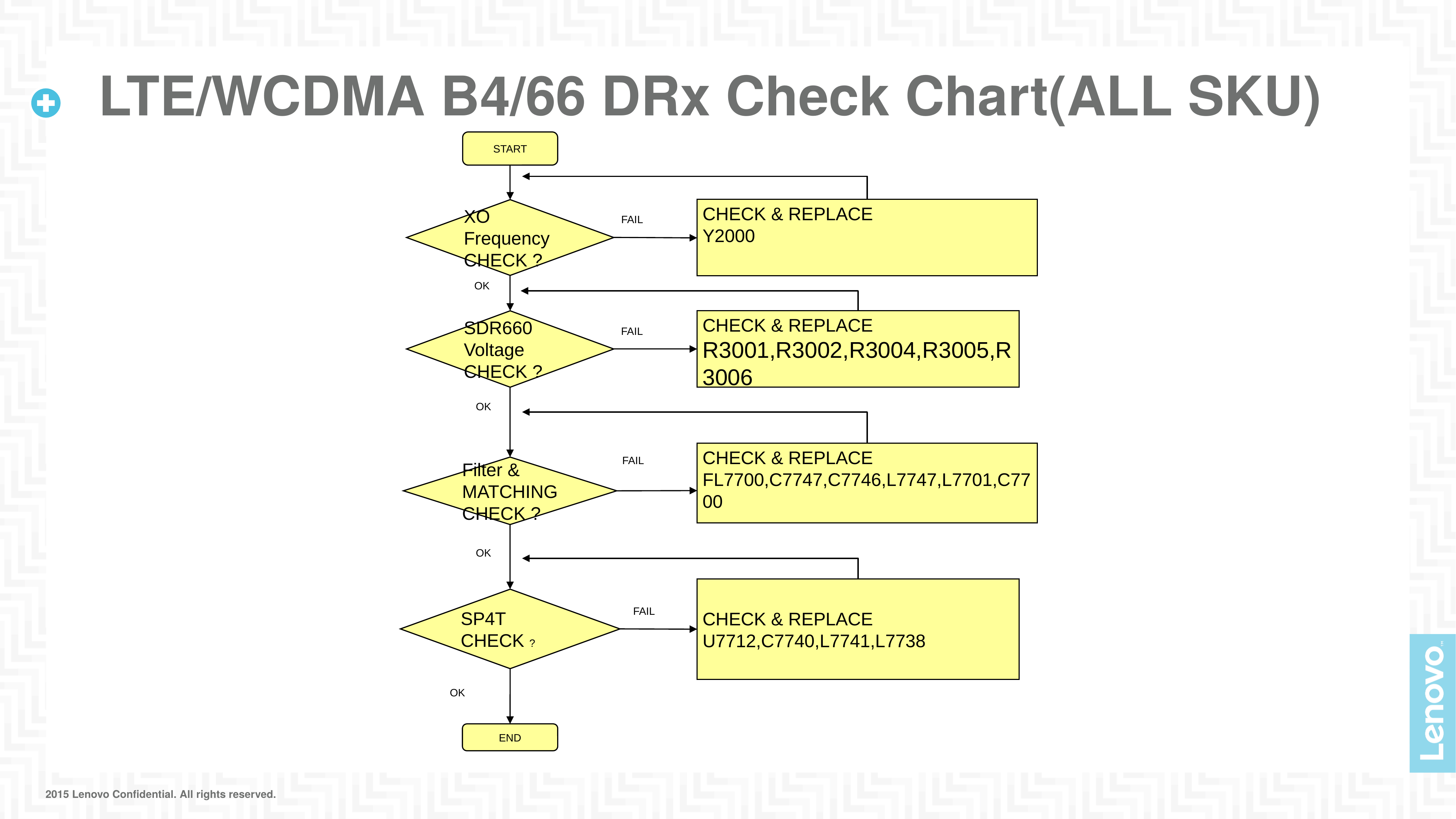

# LTE/WCDMA B4/66 DRx Check Chart(ALL SKU)
START
CHECK & REPLACE
Y2000

XO Frequency
CHECK ?

FAIL
OK

SDR660 Voltage CHECK ?

CHECK & REPLACE
R3001,R3002,R3004,R3005,R3006

FAIL
OK
CHECK & REPLACE
FL7700,C7747,C7746,L7747,L7701,C7700
FAIL
Filter &  MATCHING CHECK ?
OK
CHECK & REPLACE
U7712,C7740,L7741,L7738
SP4T CHECK ?
FAIL
OK
OK
END